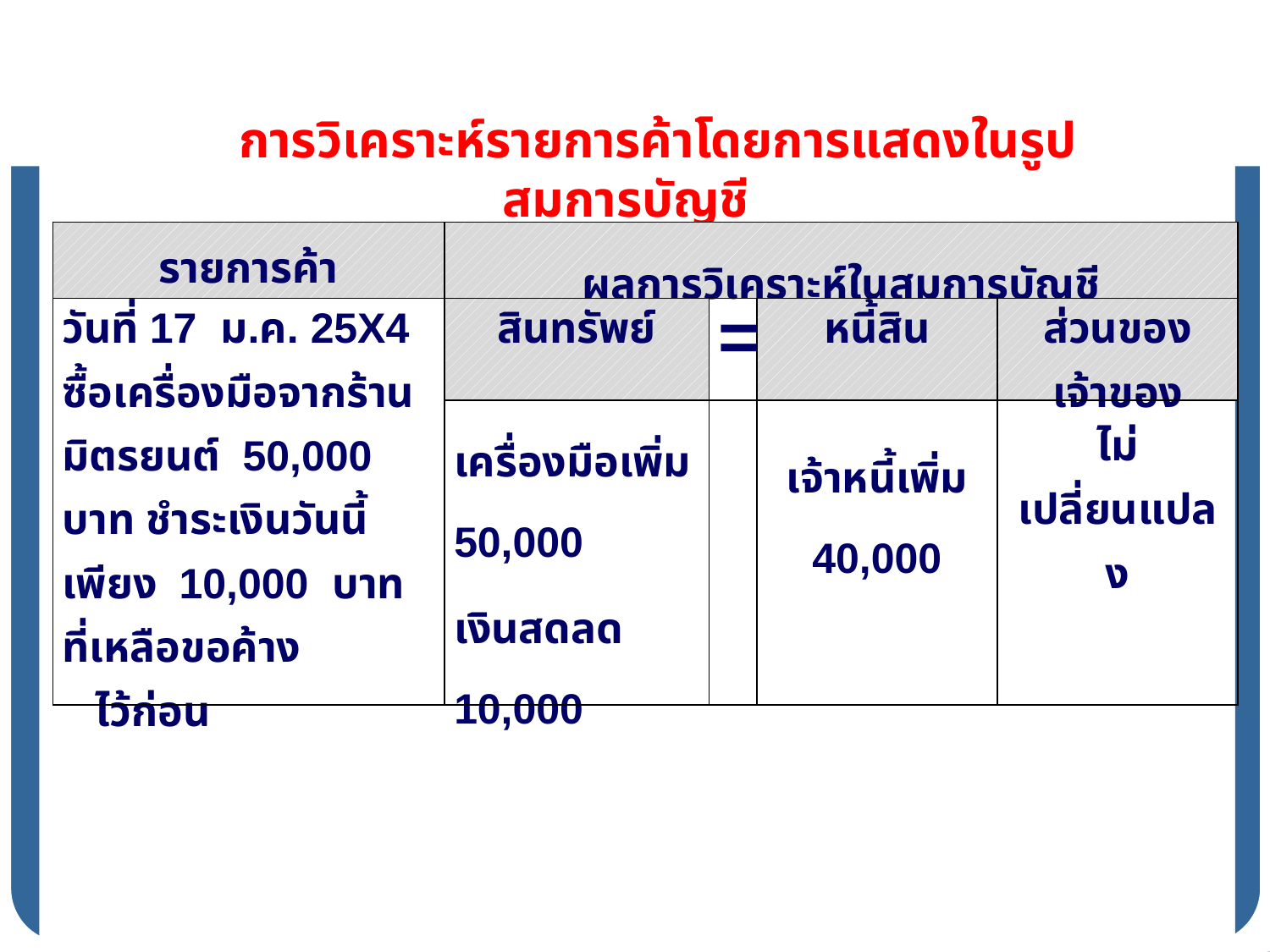

การวิเคราะห์รายการค้าโดยการแสดงในรูปสมการบัญชี
| รายการค้า | ผลการวิเคราะห์ในสมการบัญชี |  |  |  |
| --- | --- | --- | --- | --- |
| วันที่ 17 ม.ค. 25X4 ซื้อเครื่องมือจากร้านมิตรยนต์ 50,000 บาท ชำระเงินวันนี้เพียง 10,000 บาท ที่เหลือขอค้าง ไว้ก่อน | สินทรัพย์ | = | หนี้สิน | ส่วนของเจ้าของ |
|  | เครื่องมือเพิ่ม 50,000 เงินสดลด 10,000 |  | เจ้าหนี้เพิ่ม 40,000 | ไม่เปลี่ยนแปลง |